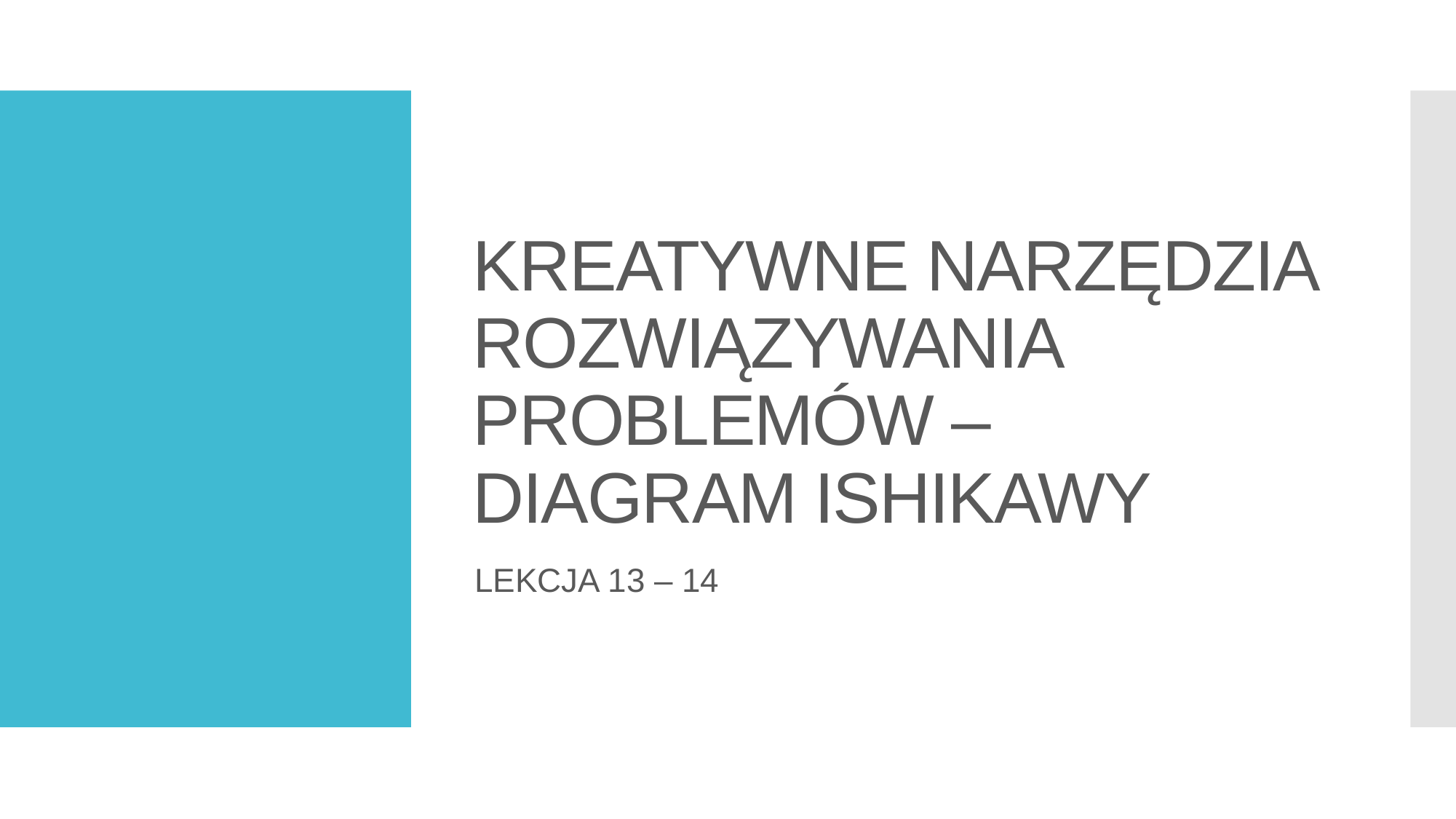

# KREATYWNE NARZĘDZIA ROZWIĄZYWANIA PROBLEMÓW – DIAGRAM ISHIKAWY
LEKCJA 13 – 14